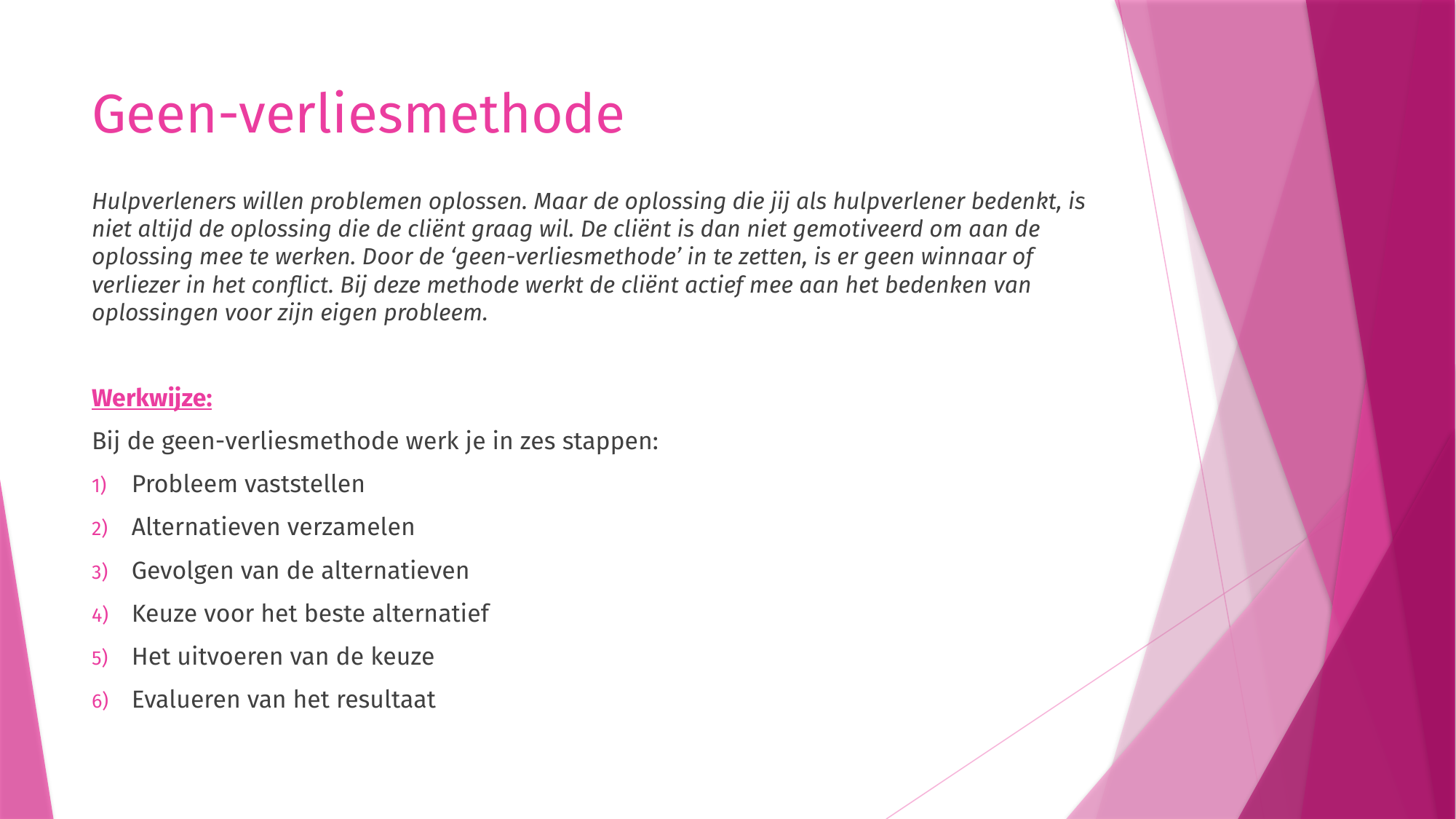

# Geen-verliesmethode
Hulpverleners willen problemen oplossen. Maar de oplossing die jij als hulpverlener bedenkt, is niet altijd de oplossing die de cliënt graag wil. De cliënt is dan niet gemotiveerd om aan de oplossing mee te werken. Door de ‘geen-verliesmethode’ in te zetten, is er geen winnaar of verliezer in het conflict. Bij deze methode werkt de cliënt actief mee aan het bedenken van oplossingen voor zijn eigen probleem.

Werkwijze:
Bij de geen-verliesmethode werk je in zes stappen:
Probleem vaststellen
Alternatieven verzamelen
Gevolgen van de alternatieven
Keuze voor het beste alternatief
Het uitvoeren van de keuze
Evalueren van het resultaat